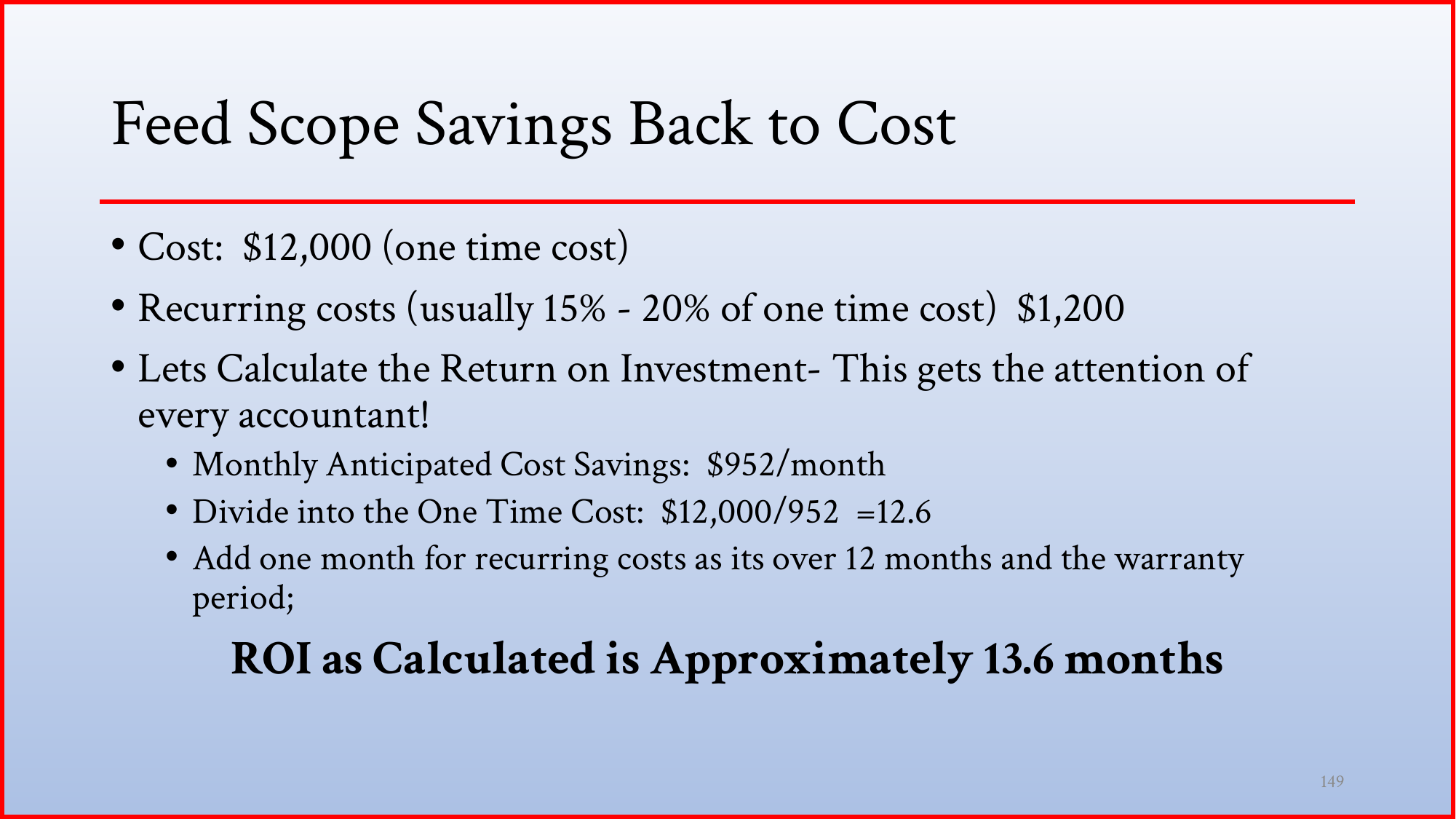

# Feed Scope Savings Back to Cost
Cost:  $12,000 (one time cost)
Recurring costs (usually 15% - 20% of one time cost)  $1,200
Lets Calculate the Return on Investment- This gets the attention of every accountant!
Monthly Anticipated Cost Savings:  $952/month
Divide into the One Time Cost:  $12,000/952  =12.6
Add one month for recurring costs as its over 12 months and the warranty period;
ROI as Calculated is Approximately 13.6 months

149